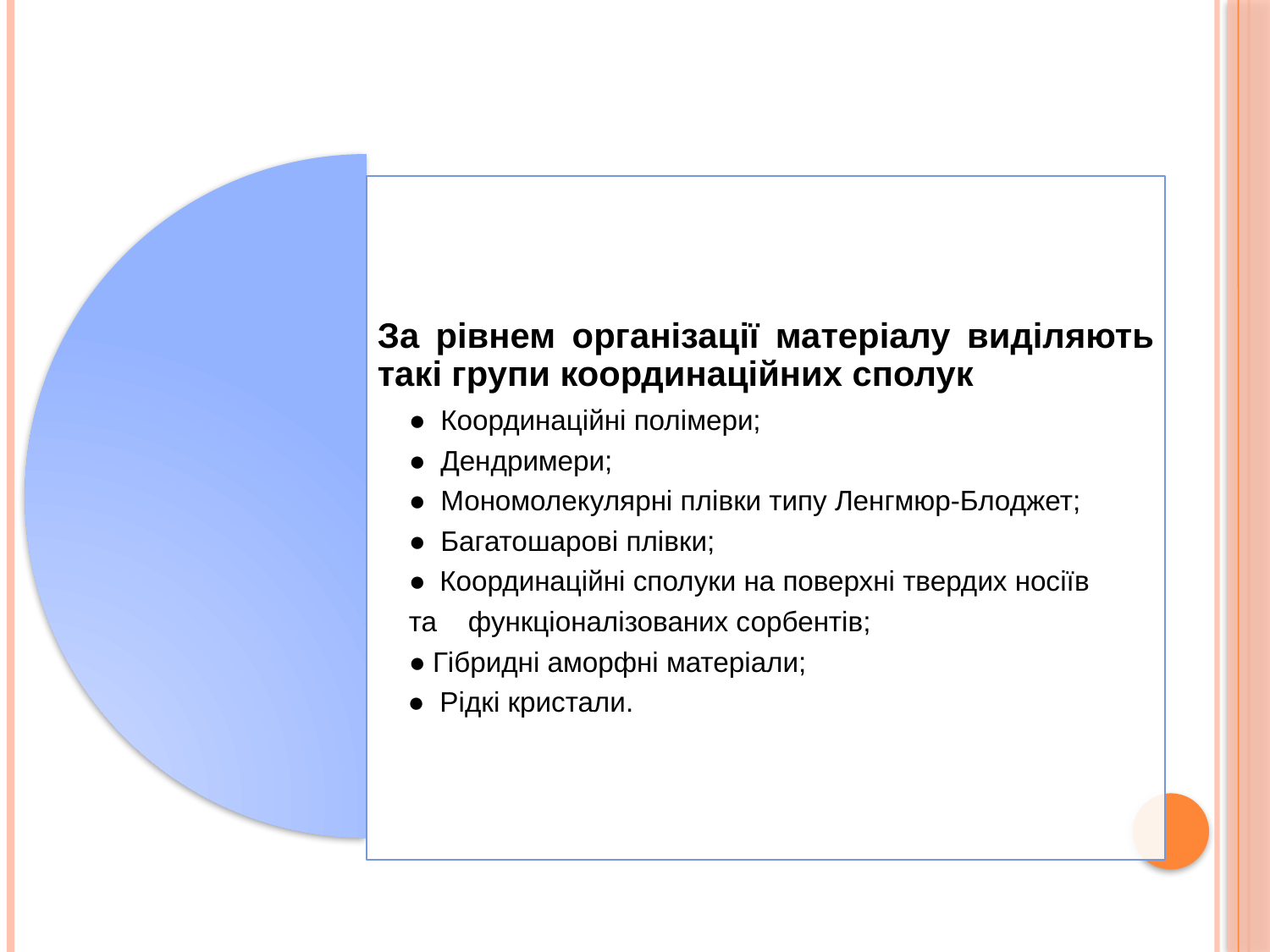

За рівнем організації матеріалу виділяють такі групи координаційних сполук
    ●  Координаційні полімери;
    ●  Дендримери;
    ●  Мономолекулярні плівки типу Ленгмюр-Блоджет;
    ●  Багатошарові плівки;
    ●  Координаційні сполуки на поверхні твердих носіїв
    та    функціоналізованих сорбентів;
    ● Гібридні аморфні матеріали;
    ●  Рідкі кристали.